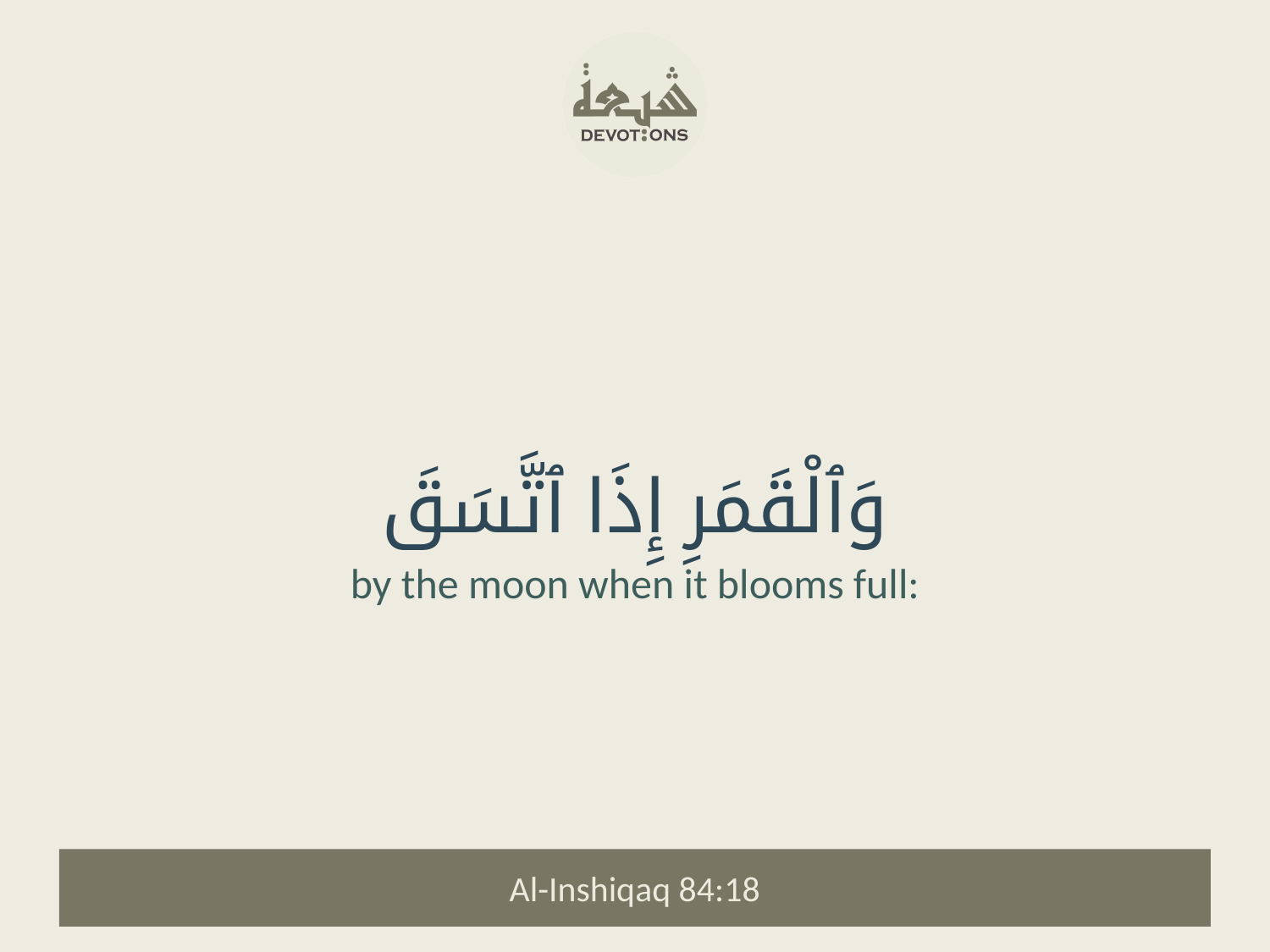

وَٱلْقَمَرِ إِذَا ٱتَّسَقَ
by the moon when it blooms full:
Al-Inshiqaq 84:18